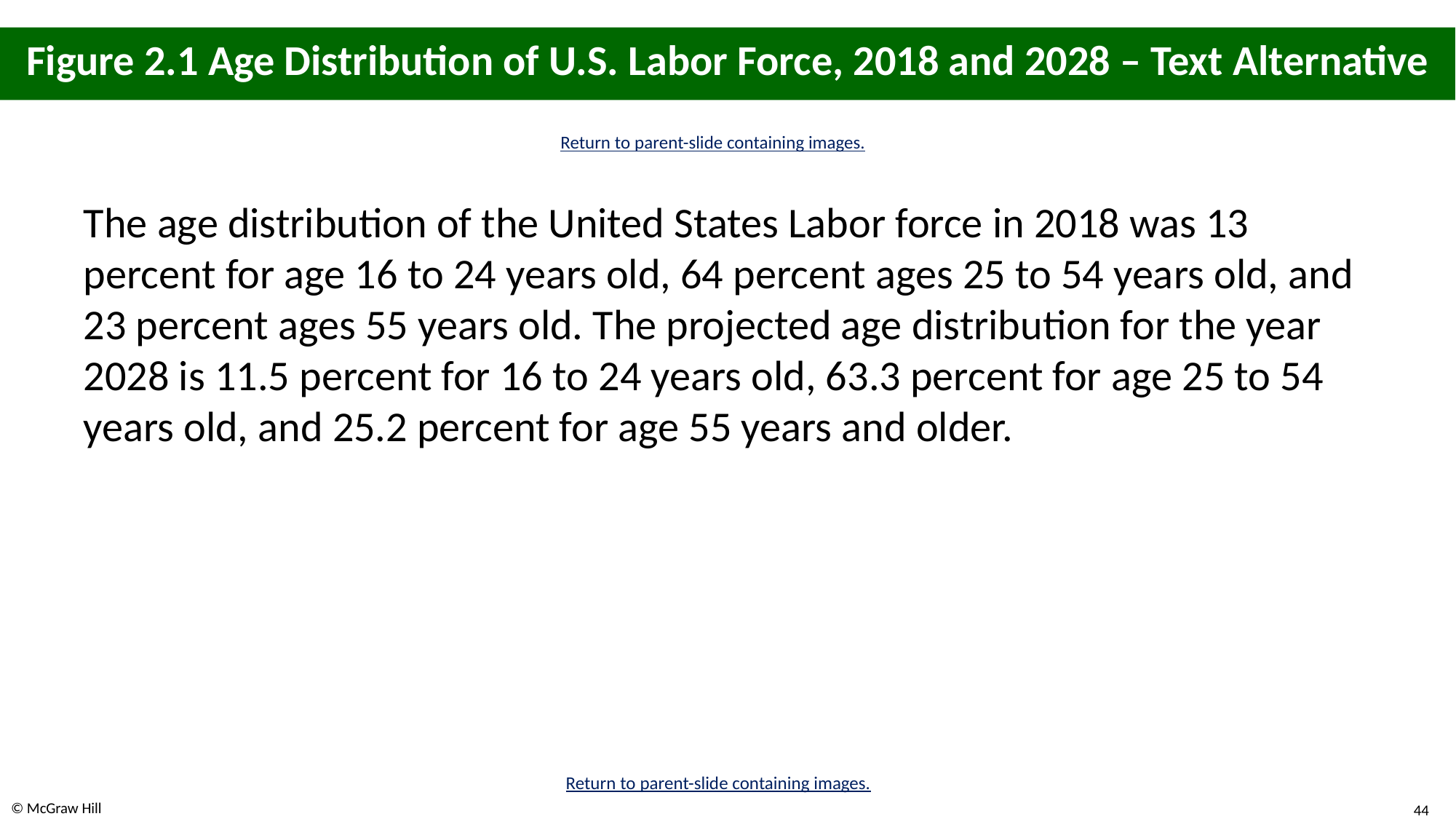

# Figure 2.1 Age Distribution of U.S. Labor Force, 2018 and 2028 – Text Alternative
Return to parent-slide containing images.
The age distribution of the United States Labor force in 2018 was 13 percent for age 16 to 24 years old, 64 percent ages 25 to 54 years old, and 23 percent ages 55 years old. The projected age distribution for the year 2028 is 11.5 percent for 16 to 24 years old, 63.3 percent for age 25 to 54 years old, and 25.2 percent for age 55 years and older.
Return to parent-slide containing images.